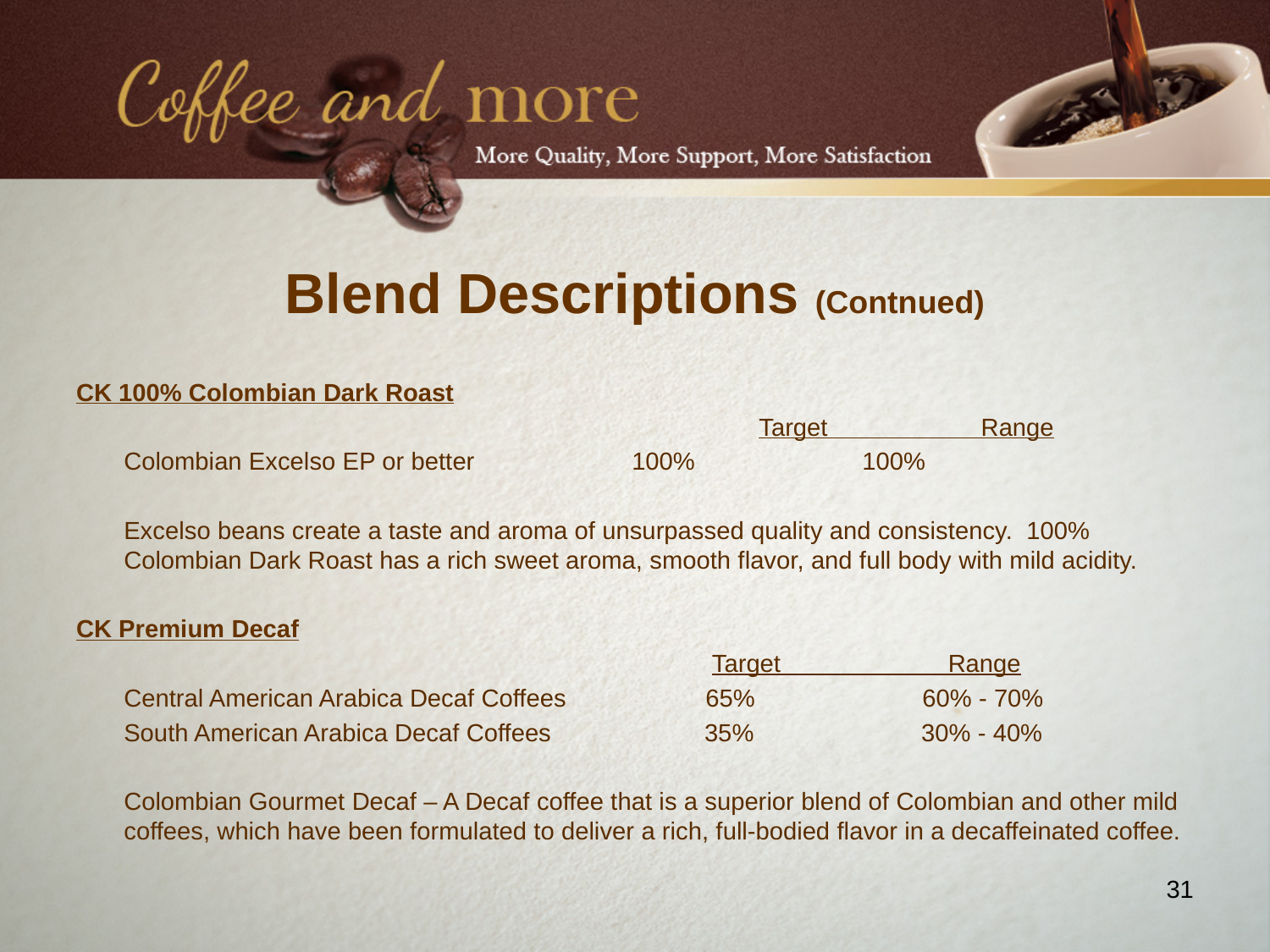

Blend Descriptions (Contnued)
CK 100% Colombian Dark Roast
			                                 		Target                      Range
	Colombian Excelso EP or better                    	100%                        100%

	Excelso beans create a taste and aroma of unsurpassed quality and consistency.  100% Colombian Dark Roast has a rich sweet aroma, smooth flavor, and full body with mild acidity.

CK Premium Decaf
                                                                                           Target                        Range
	Central American Arabica Decaf Coffees                    65%                        60% - 70%
	South American Arabica Decaf Coffees                      35%                        30% - 40%

	Colombian Gourmet Decaf – A Decaf coffee that is a superior blend of Colombian and other mild coffees, which have been formulated to deliver a rich, full-bodied flavor in a decaffeinated coffee.

31